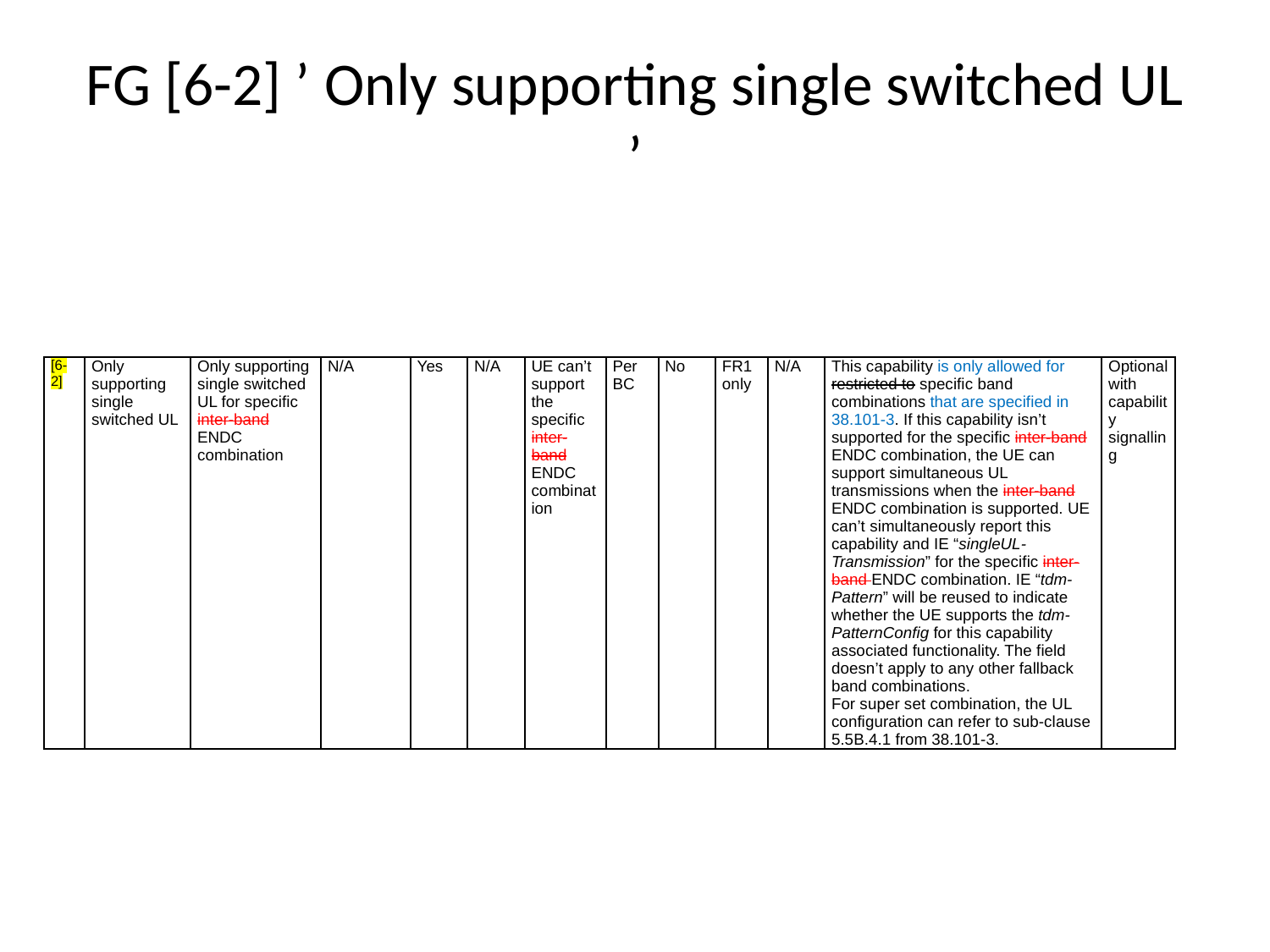

# FG [6-2] ’ Only supporting single switched UL ’
| [6-2] | Only supporting single switched UL | Only supporting single switched UL for specific inter-band ENDC combination | N/A | Yes | N/A | UE can’t support the specific inter-band ENDC combination | Per BC | No | FR1 only | N/A | This capability is only allowed for restricted to specific band combinations that are specified in 38.101-3. If this capability isn’t supported for the specific inter-band ENDC combination, the UE can support simultaneous UL transmissions when the inter-band ENDC combination is supported. UE can’t simultaneously report this capability and IE “singleUL-Transmission” for the specific inter-band ENDC combination. IE “tdm-Pattern” will be reused to indicate whether the UE supports the tdm-PatternConfig for this capability associated functionality. The field doesn’t apply to any other fallback band combinations. For super set combination, the UL configuration can refer to sub-clause 5.5B.4.1 from 38.101-3. | Optional with capability signalling |
| --- | --- | --- | --- | --- | --- | --- | --- | --- | --- | --- | --- | --- |